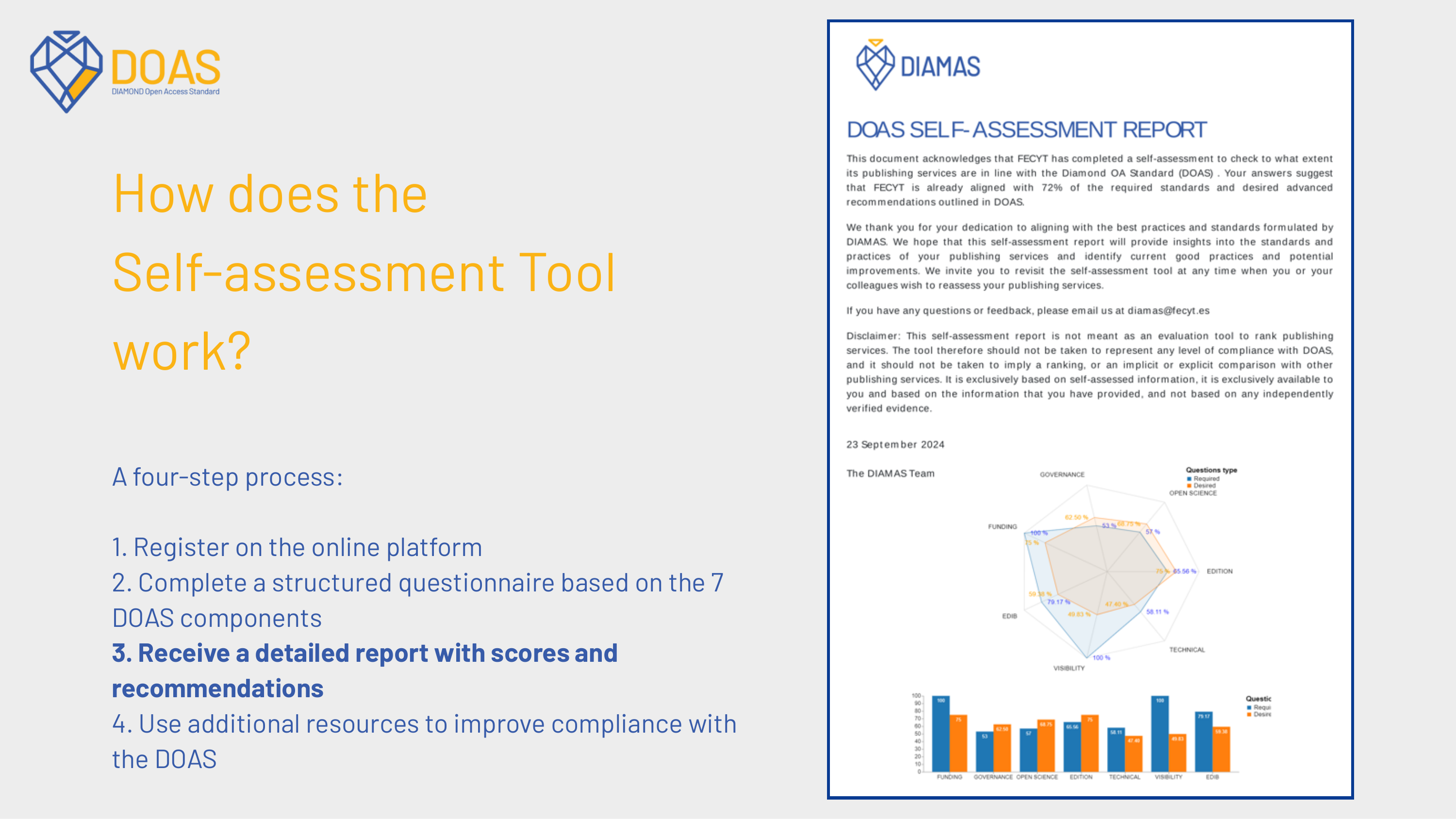

How does the
Self-assessment Tool work?
A four-step process:

1. Register on the online platform
2. Complete a structured questionnaire based on the 7 DOAS components
3. Receive a detailed report with scores and recommendations
4. Use additional resources to improve compliance with the DOAS